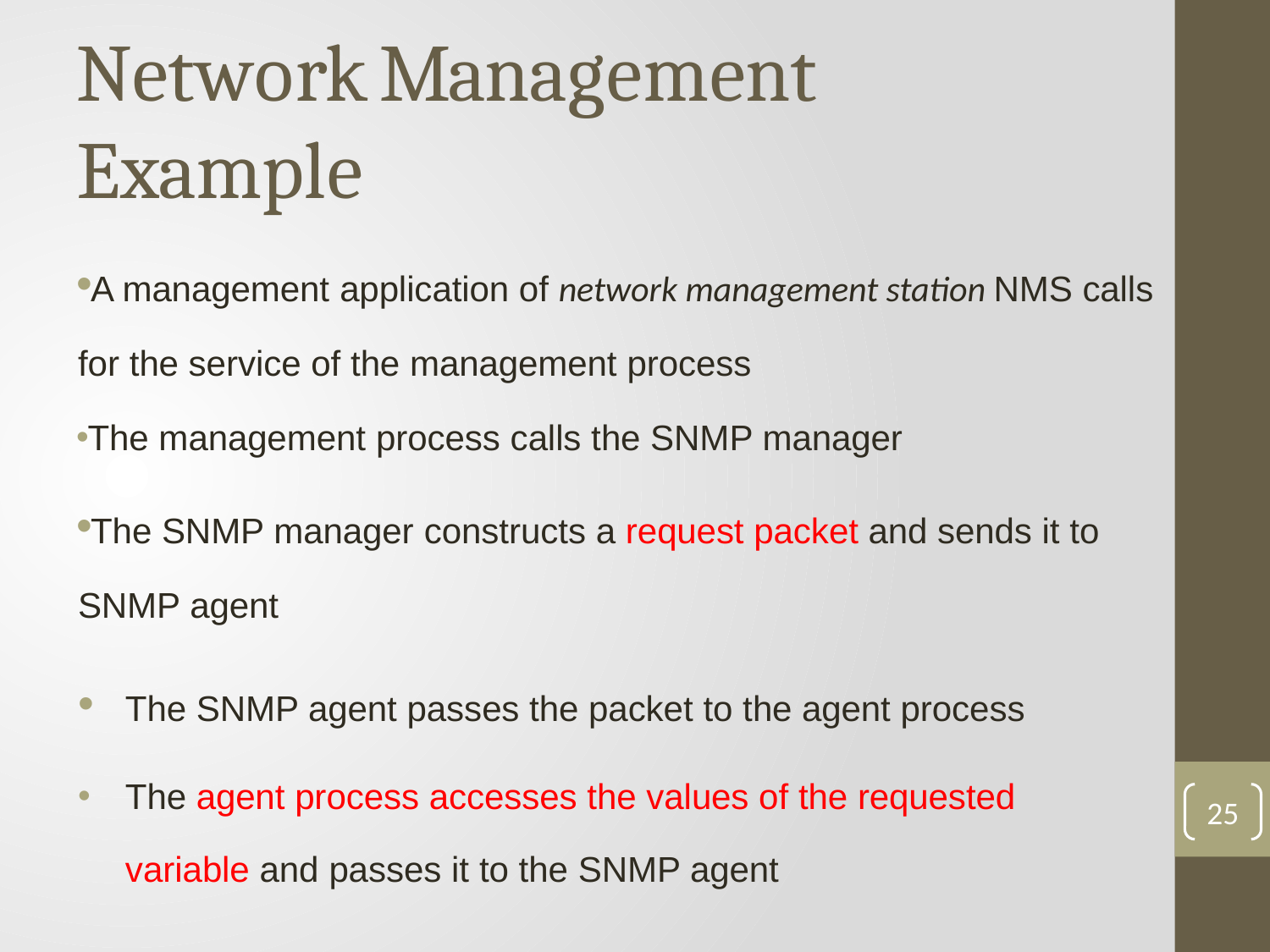

# Network Management Example
A management application of network management station NMS calls for the service of the management process
The management process calls the SNMP manager
The SNMP manager constructs a request packet and sends it to SNMP agent
The SNMP agent passes the packet to the agent process
The agent process accesses the values of the requested variable and passes it to the SNMP agent
25